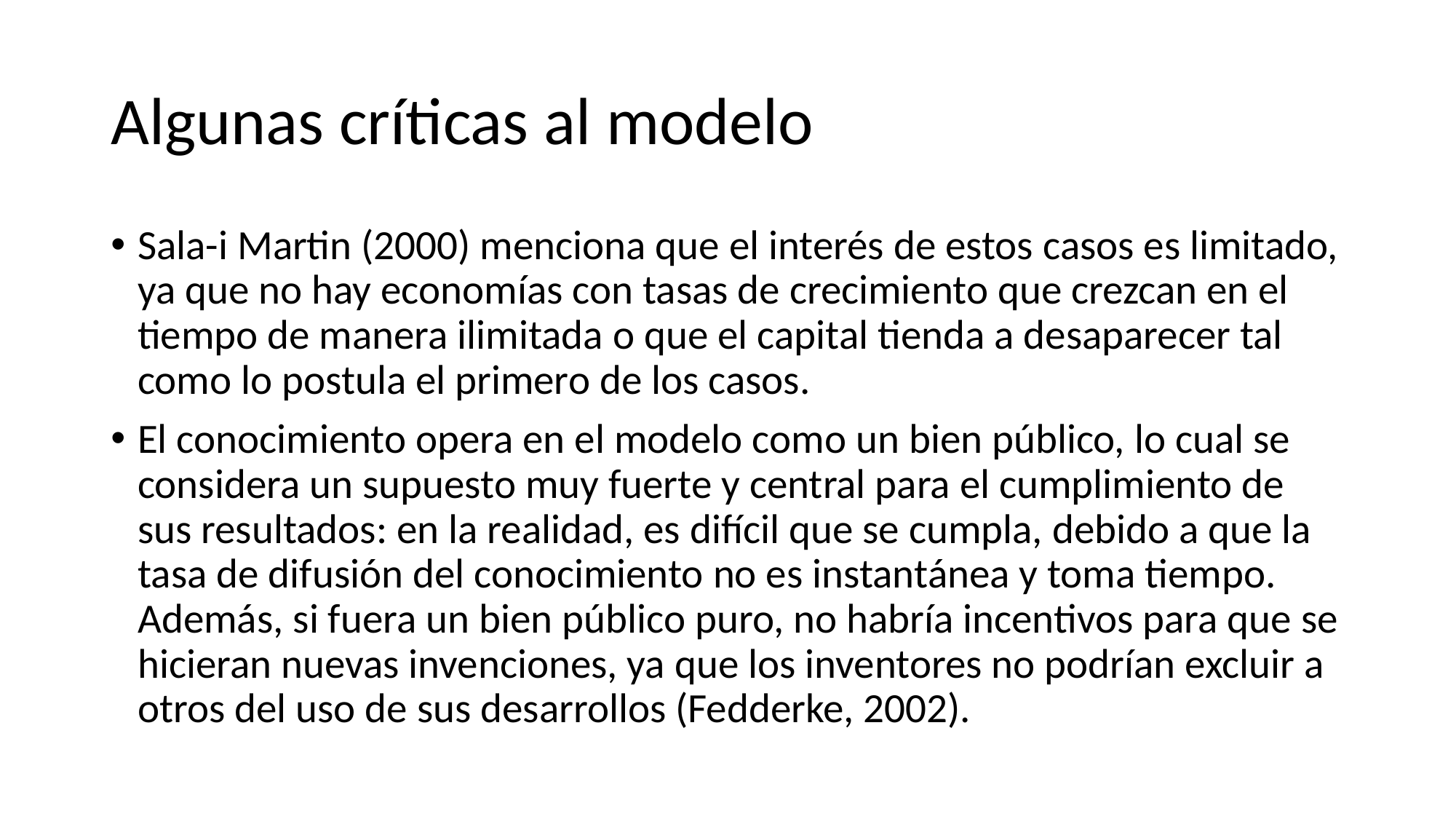

# Algunas críticas al modelo
Sala-i Martin (2000) menciona que el interés de estos casos es limitado, ya que no hay economías con tasas de crecimiento que crezcan en el tiempo de manera ilimitada o que el capital tienda a desaparecer tal como lo postula el primero de los casos.
El conocimiento opera en el modelo como un bien público, lo cual se considera un supuesto muy fuerte y central para el cumplimiento de sus resultados: en la realidad, es difícil que se cumpla, debido a que la tasa de difusión del conocimiento no es instantánea y toma tiempo. Además, si fuera un bien público puro, no habría incentivos para que se hicieran nuevas invenciones, ya que los inventores no podrían excluir a otros del uso de sus desarrollos (Fedderke, 2002).